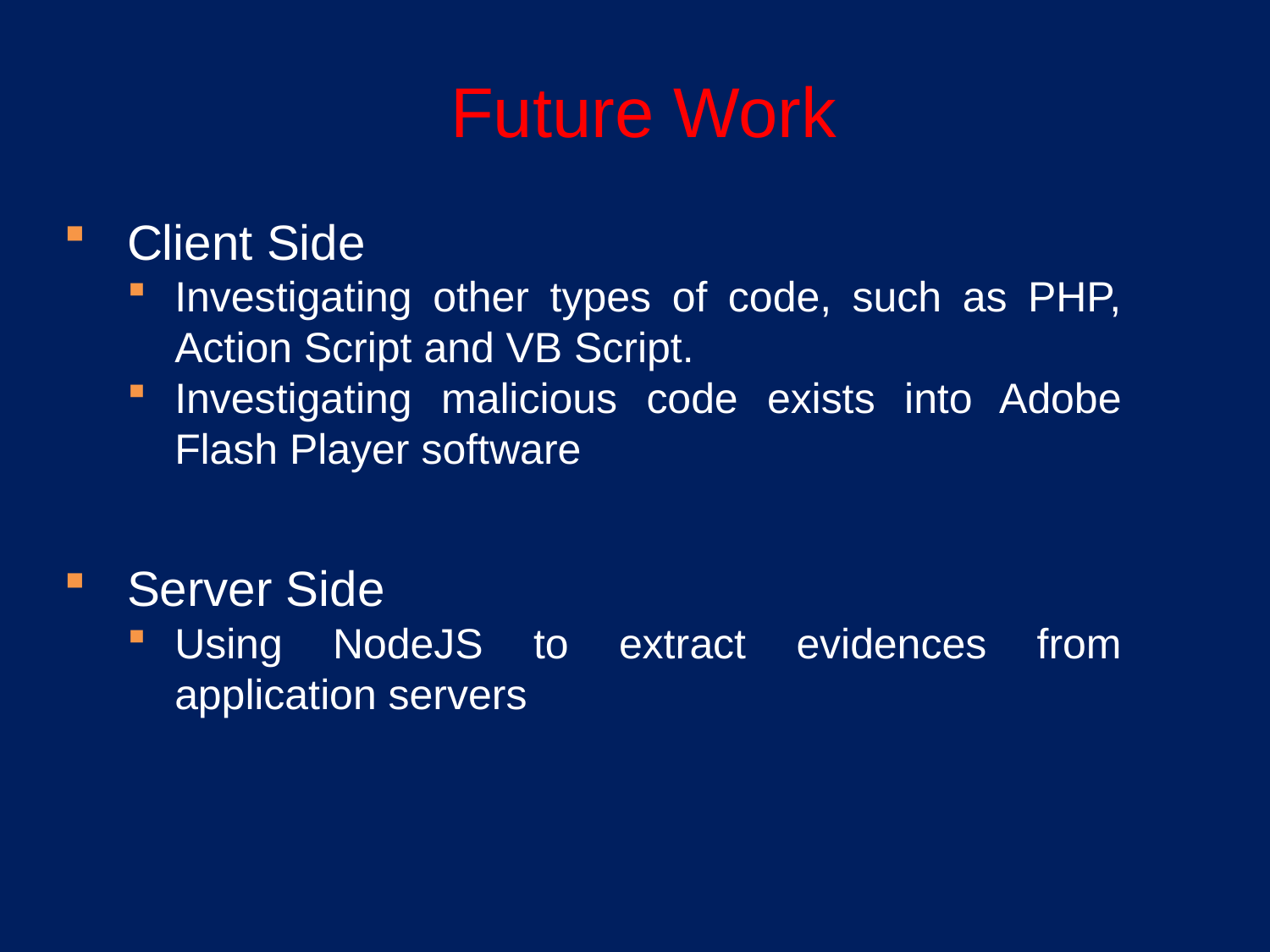

Future Work

Client Side
Investigating other types of code, such as PHP, Action Script and VB Script.
Investigating malicious code exists into Adobe Flash Player software

Server Side
Using NodeJS to extract evidences from application servers